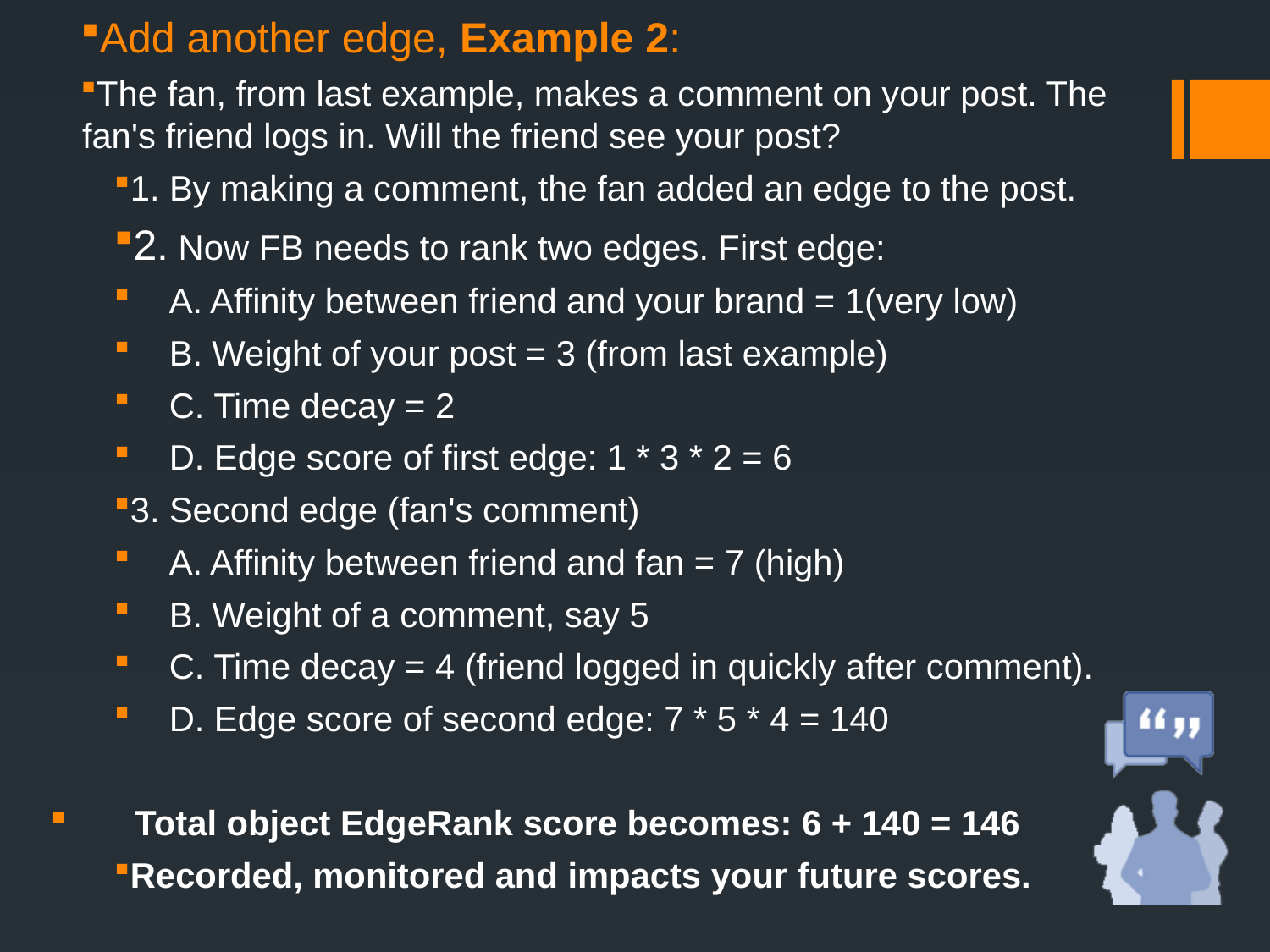

Add another edge, Example 2:
The fan, from last example, makes a comment on your post. The fan's friend logs in. Will the friend see your post?
1. By making a comment, the fan added an edge to the post.
2. Now FB needs to rank two edges. First edge:
    A. Affinity between friend and your brand = 1(very low)
    B. Weight of your post = 3 (from last example)
    C. Time decay = 2
    D. Edge score of first edge: 1 * 3 * 2 = 6
3. Second edge (fan's comment)
    A. Affinity between friend and fan = 7 (high)
    B. Weight of a comment, say 5
    C. Time decay = 4 (friend logged in quickly after comment).
    D. Edge score of second edge: 7 * 5 * 4 = 140

       Total object EdgeRank score becomes: 6 + 140 = 146
Recorded, monitored and impacts your future scores.